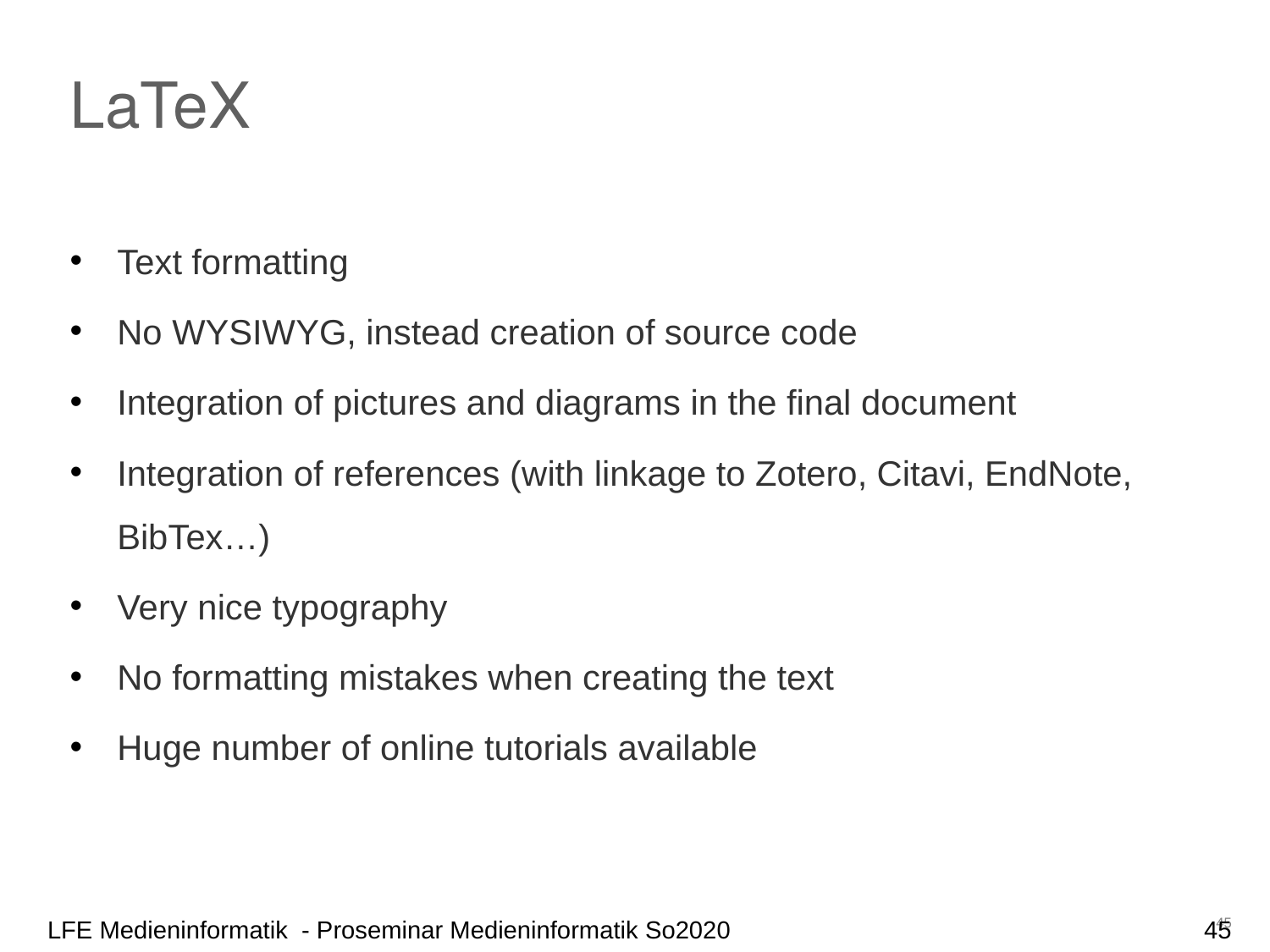

LaTeX
Text formatting
No WYSIWYG, instead creation of source code
Integration of pictures and diagrams in the final document
Integration of references (with linkage to Zotero, Citavi, EndNote, BibTex…)
Very nice typography
No formatting mistakes when creating the text
Huge number of online tutorials available
45
45